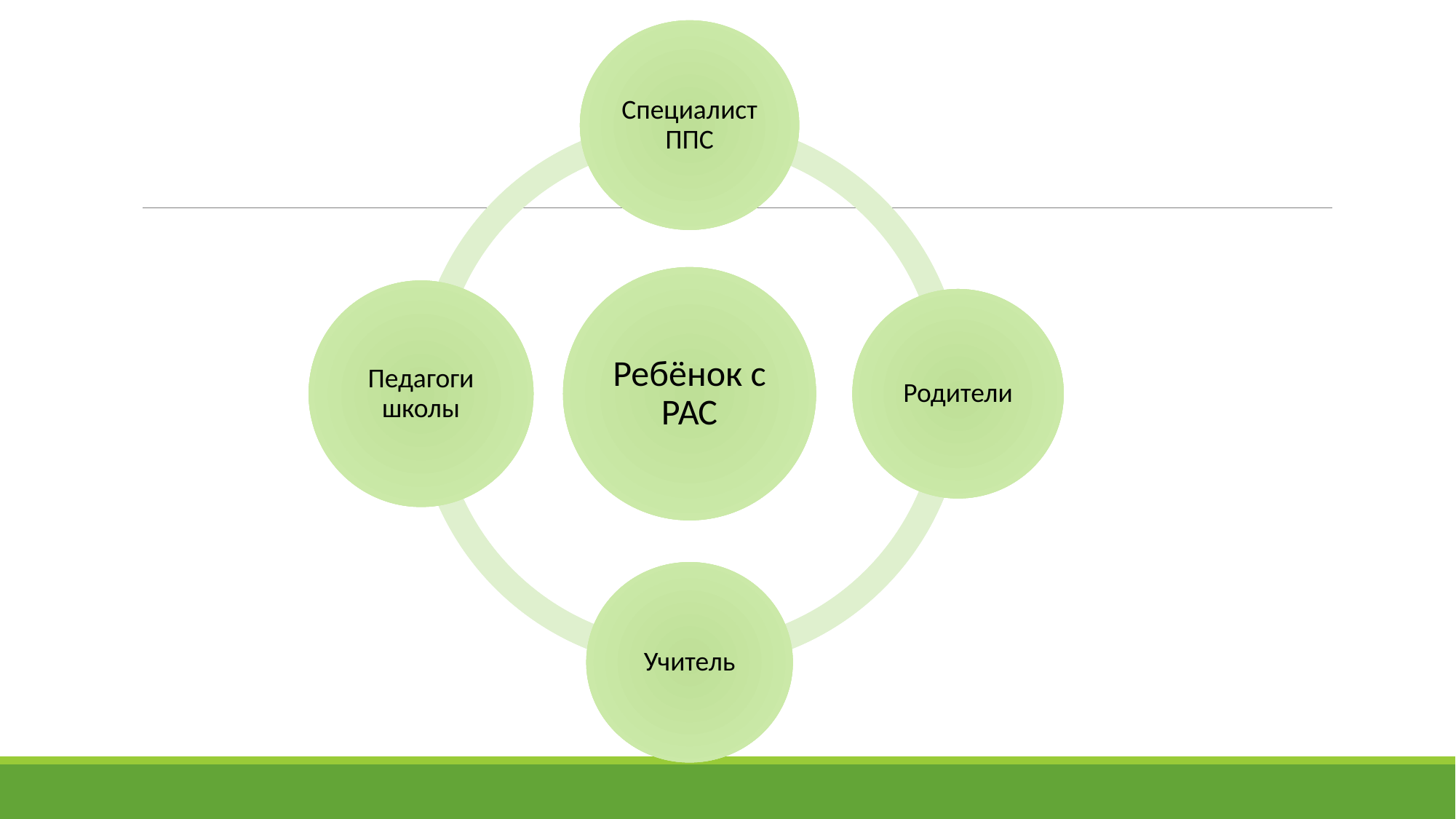

#
Ребёнок с РАС
Специалист ППС
Родители
Учитель
Педагоги школы